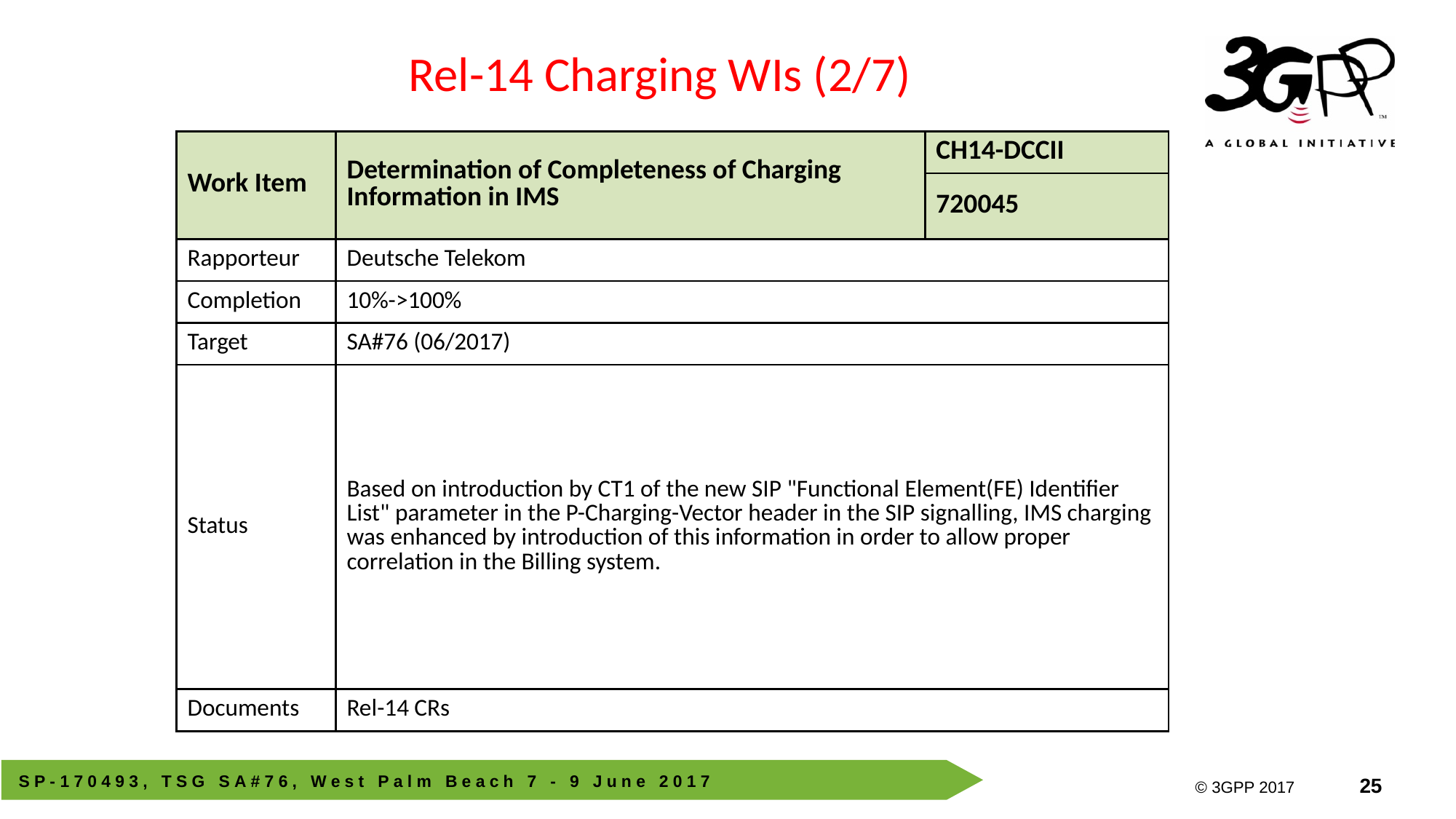

Rel-14 Charging WIs (2/7)
| Work Item | Determination of Completeness of Charging Information in IMS | CH14-DCCII |
| --- | --- | --- |
|  |  | 720045 |
| Rapporteur | Deutsche Telekom |  |
| Completion | 10%->100% |  |
| Target | SA#76 (06/2017) |  |
| Status | Based on introduction by CT1 of the new SIP "Functional Element(FE) Identifier List" parameter in the P-Charging-Vector header in the SIP signalling, IMS charging was enhanced by introduction of this information in order to allow proper correlation in the Billing system. |  |
| Documents | Rel-14 CRs |  |